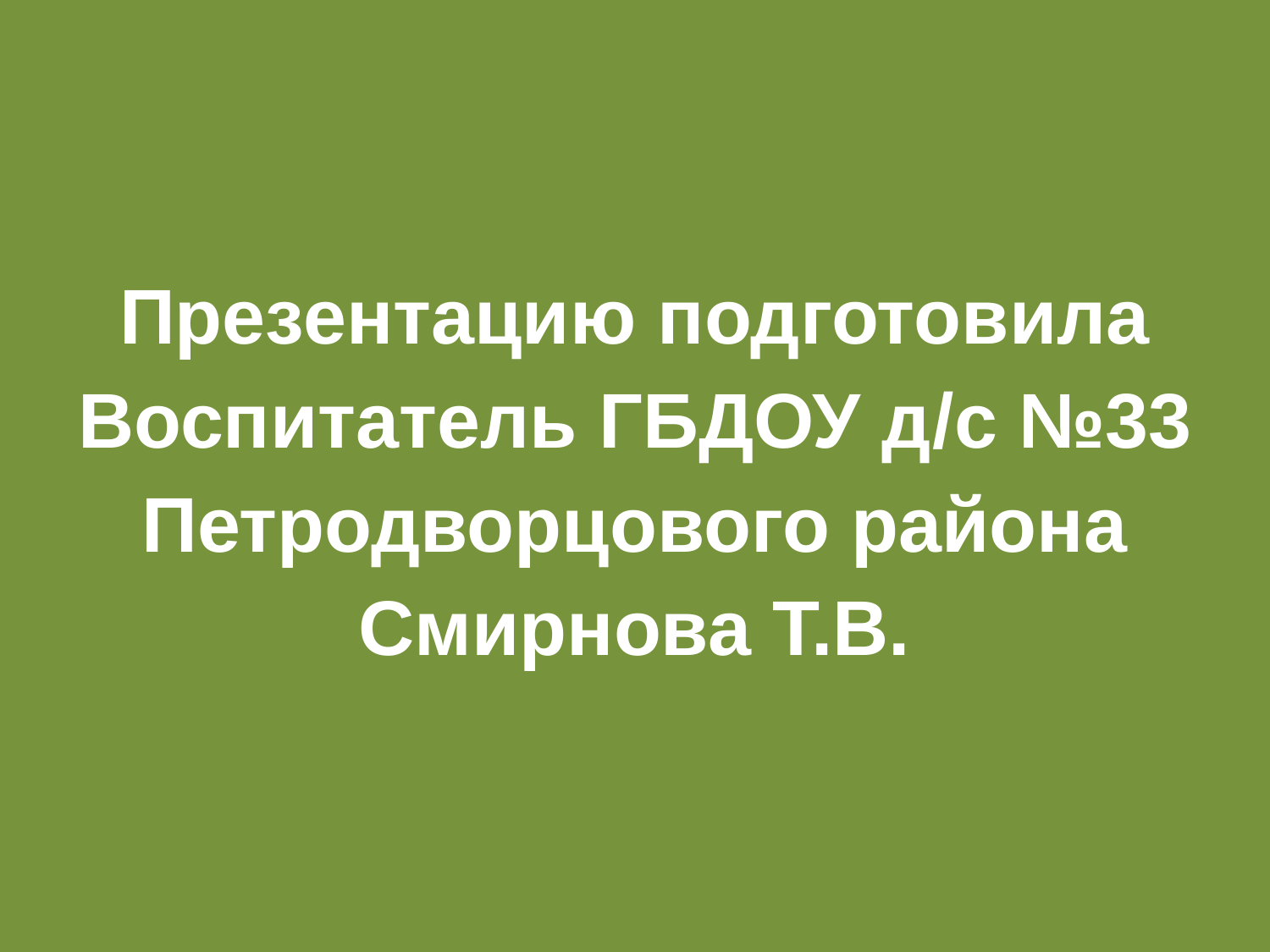

Презентацию подготовила
Воспитатель ГБДОУ д/с №33
Петродворцового района
Смирнова Т.В.